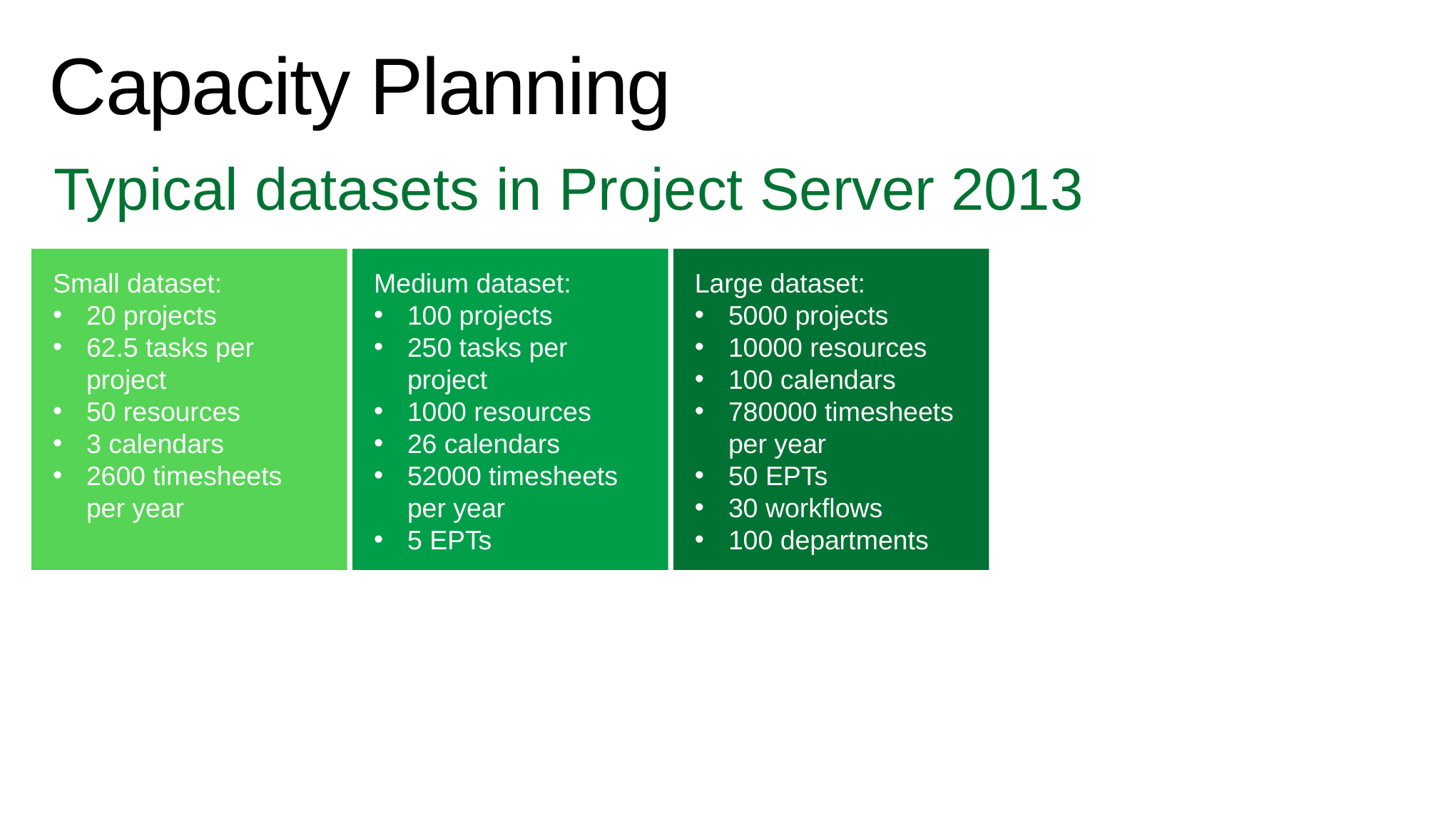

# Capacity Planning
Typical datasets in Project Server 2013
Small dataset:
20 projects
62.5 tasks per project
50 resources
3 calendars
2600 timesheets per year
Medium dataset:
100 projects
250 tasks per project
1000 resources
26 calendars
52000 timesheets per year
5 EPTs
Large dataset:
5000 projects
10000 resources
100 calendars
780000 timesheets per year
50 EPTs
30 workflows
100 departments